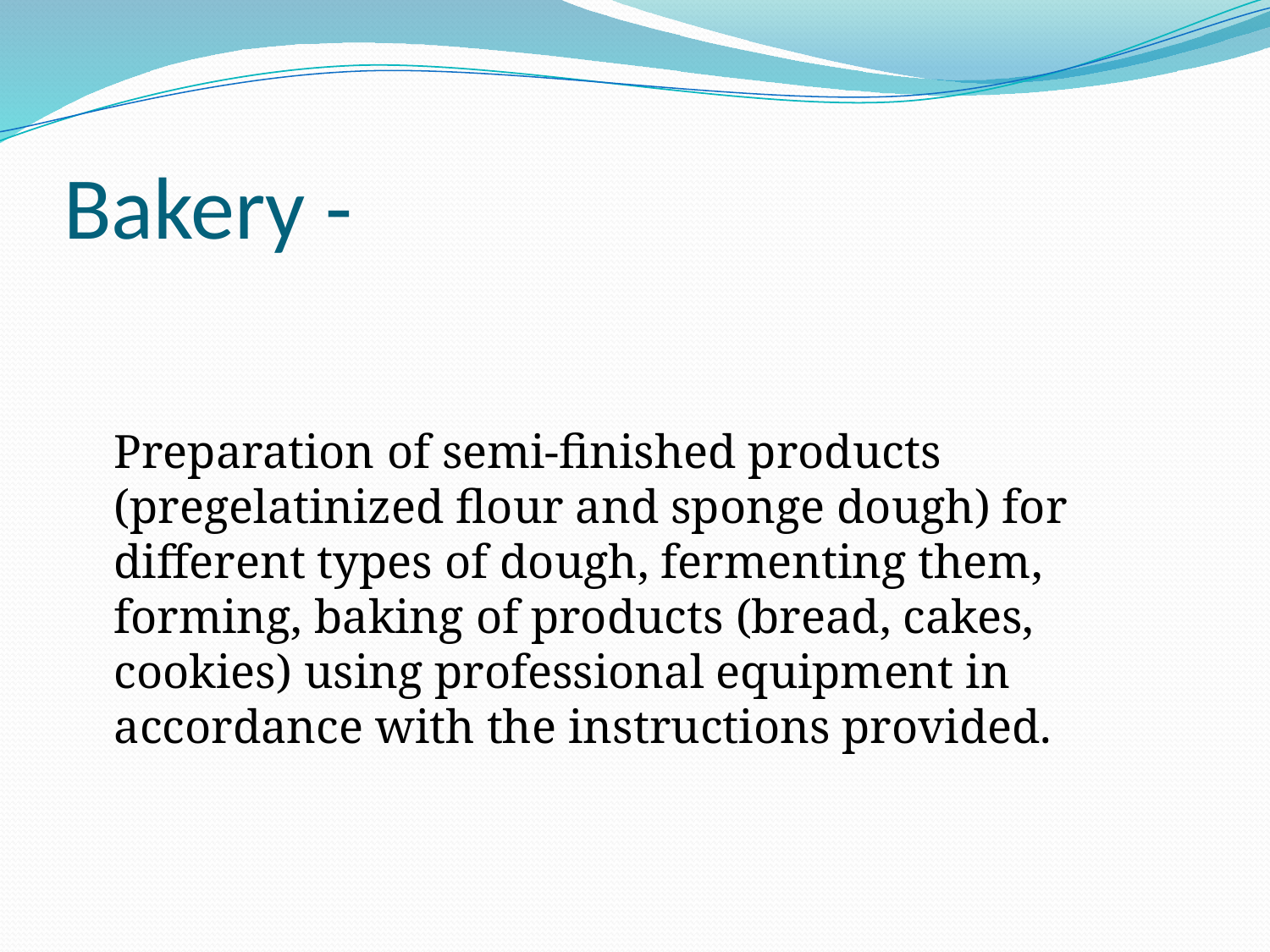

# Bakery -
	Preparation of semi-finished products (pregelatinized flour and sponge dough) for different types of dough, fermenting them, forming, baking of products (bread, cakes, cookies) using professional equipment in accordance with the instructions provided.